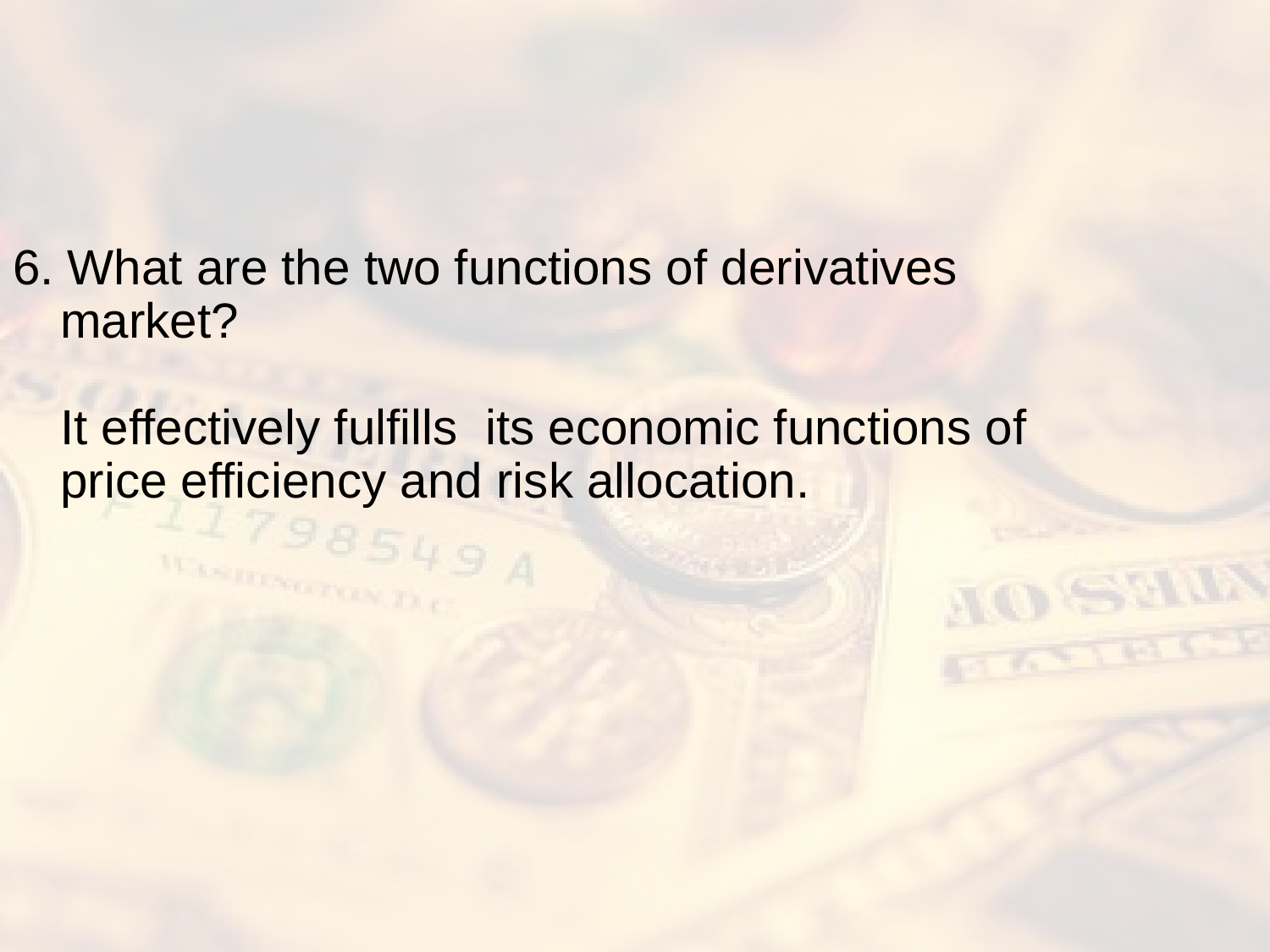

#
6. What are the two functions of derivatives market?
It effectively fulfills  its economic functions of price efficiency and risk allocation.